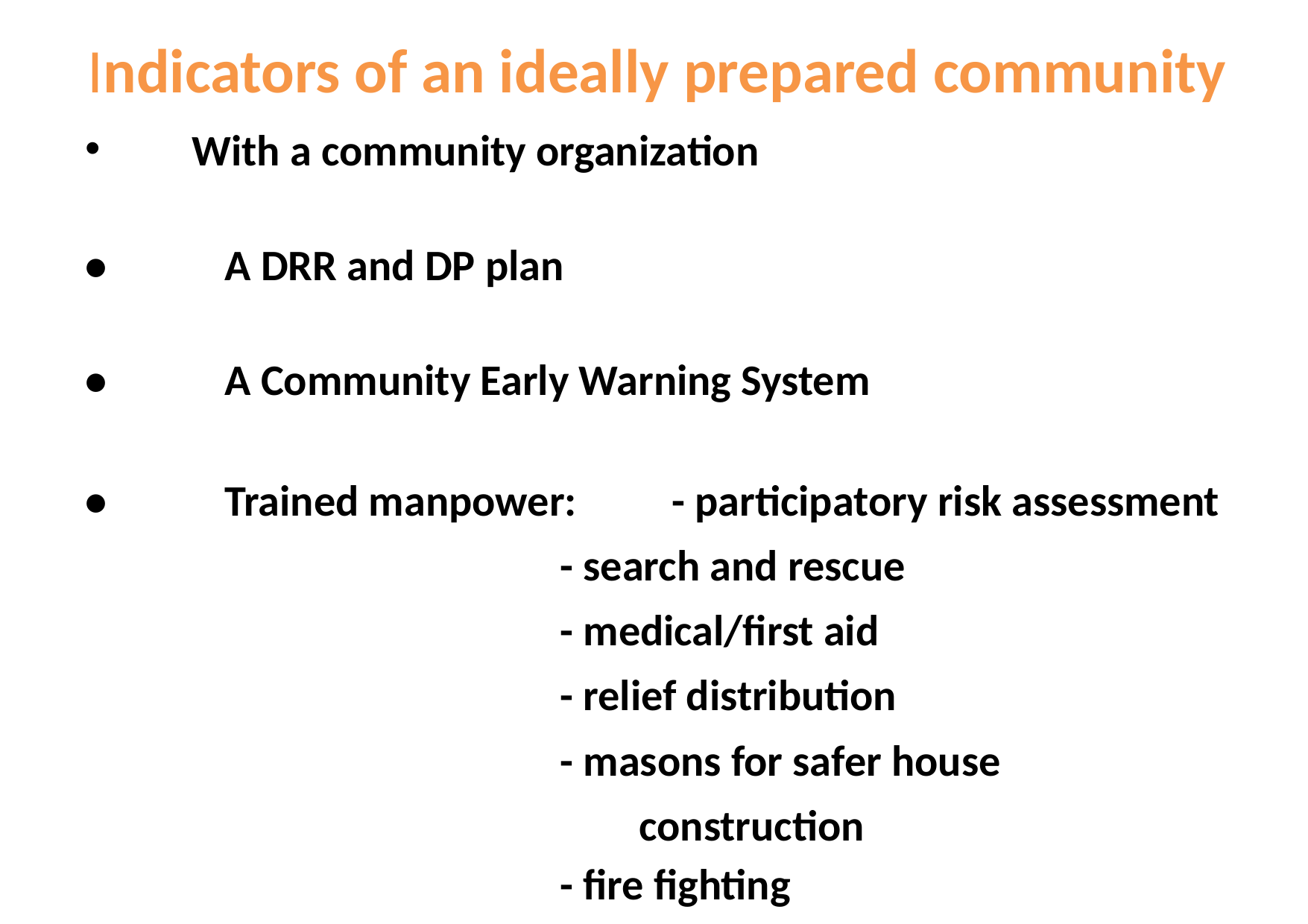

# Indicators of an ideally prepared community
        With a community organization

• 	A DRR and DP plan

• 	A Community Early Warning System

• 	Trained manpower: 	- participatory risk assessment
					- search and rescue
					- medical/first aid
					- relief distribution
					- masons for safer house
 					        construction
					- fire fighting